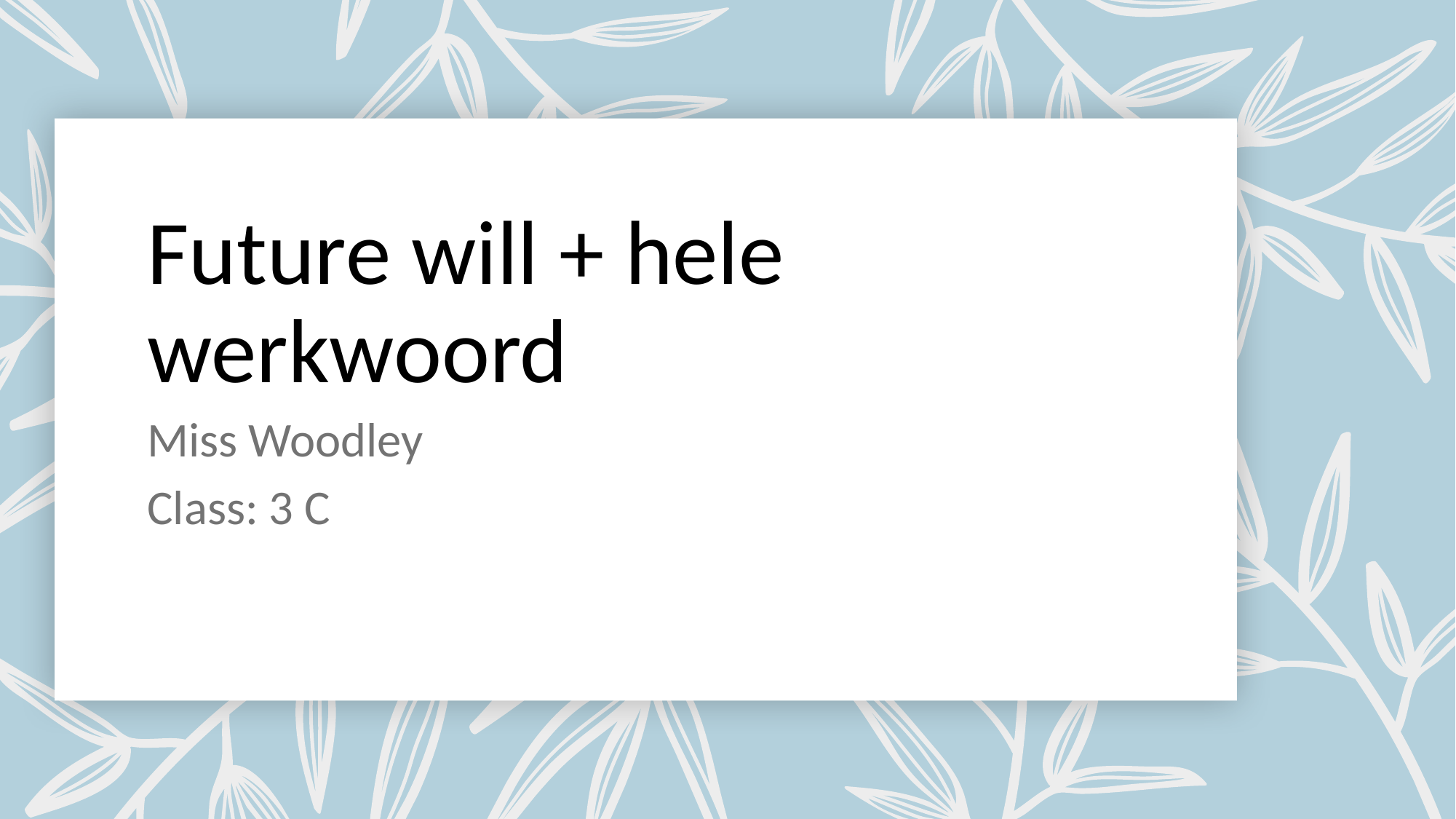

# Future will + hele werkwoord
Miss Woodley
Class: 3 C